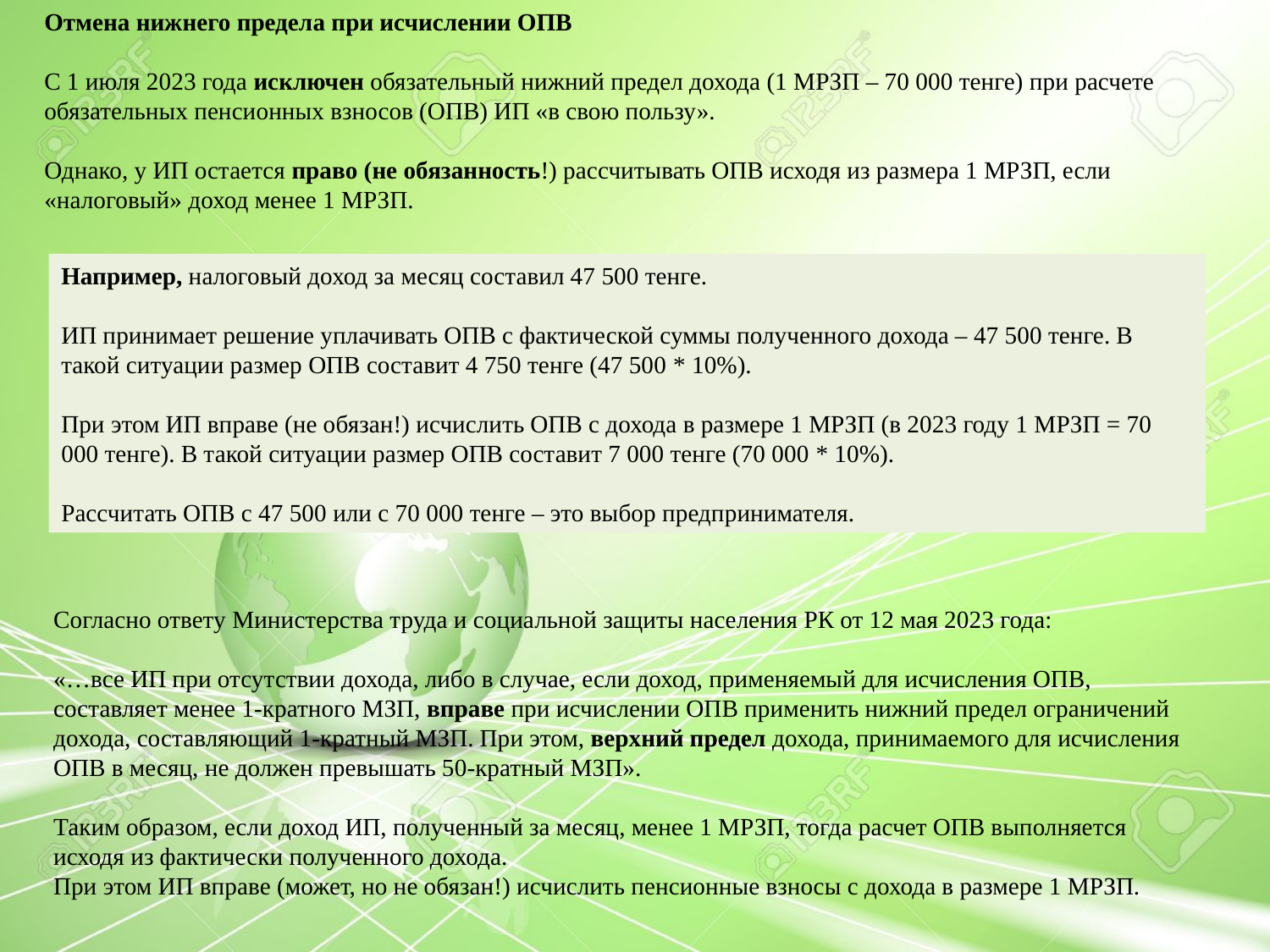

Отмена нижнего предела при исчислении ОПВ

С 1 июля 2023 года исключен обязательный нижний предел дохода (1 МРЗП – 70 000 тенге) при расчете обязательных пенсионных взносов (ОПВ) ИП «в свою пользу».

Однако, у ИП остается право (не обязанность!) рассчитывать ОПВ исходя из размера 1 МРЗП, если «налоговый» доход менее 1 МРЗП.
Например, налоговый доход за месяц составил 47 500 тенге.

ИП принимает решение уплачивать ОПВ с фактической суммы полученного дохода – 47 500 тенге. В такой ситуации размер ОПВ составит 4 750 тенге (47 500 * 10%).

При этом ИП вправе (не обязан!) исчислить ОПВ с дохода в размере 1 МРЗП (в 2023 году 1 МРЗП = 70 000 тенге). В такой ситуации размер ОПВ составит 7 000 тенге (70 000 * 10%).

Рассчитать ОПВ с 47 500 или с 70 000 тенге – это выбор предпринимателя.
Согласно ответу Министерства труда и социальной защиты населения РК от 12 мая 2023 года:

«…все ИП при отсутствии дохода, либо в случае, если доход, применяемый для исчисления ОПВ, составляет менее 1-кратного МЗП, вправе при исчислении ОПВ применить нижний предел ограничений дохода, составляющий 1-кратный МЗП. При этом, верхний предел дохода, принимаемого для исчисления ОПВ в месяц, не должен превышать 50-кратный МЗП».

Таким образом, если доход ИП, полученный за месяц, менее 1 МРЗП, тогда расчет ОПВ выполняется исходя из фактически полученного дохода.
При этом ИП вправе (может, но не обязан!) исчислить пенсионные взносы с дохода в размере 1 МРЗП.